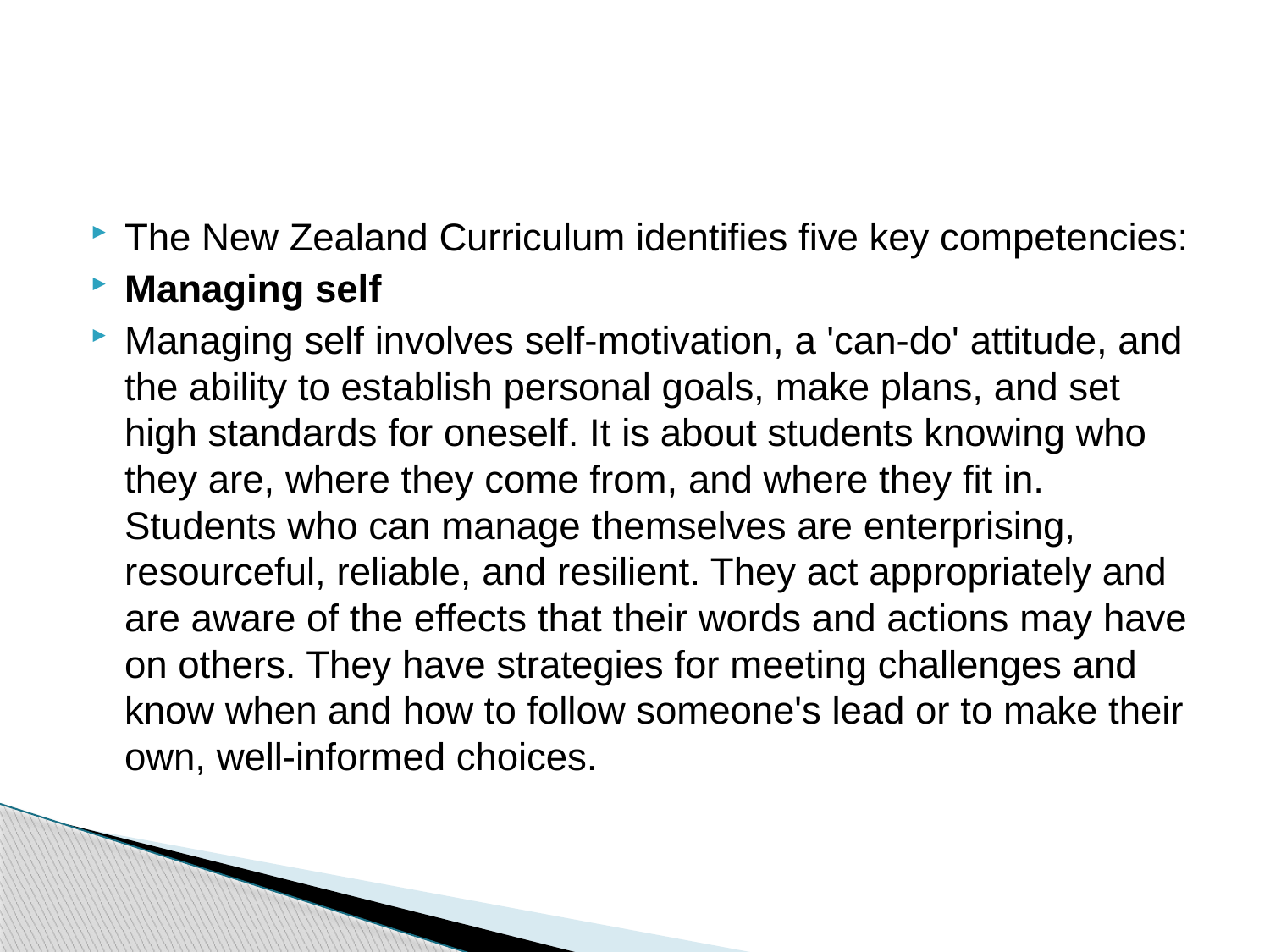

The New Zealand Curriculum identifies five key competencies:
Managing self
Managing self involves self-motivation, a 'can-do' attitude, and the ability to establish personal goals, make plans, and set high standards for oneself. It is about students knowing who they are, where they come from, and where they fit in. Students who can manage themselves are enterprising, resourceful, reliable, and resilient. They act appropriately and are aware of the effects that their words and actions may have on others. They have strategies for meeting challenges and know when and how to follow someone's lead or to make their own, well-informed choices.